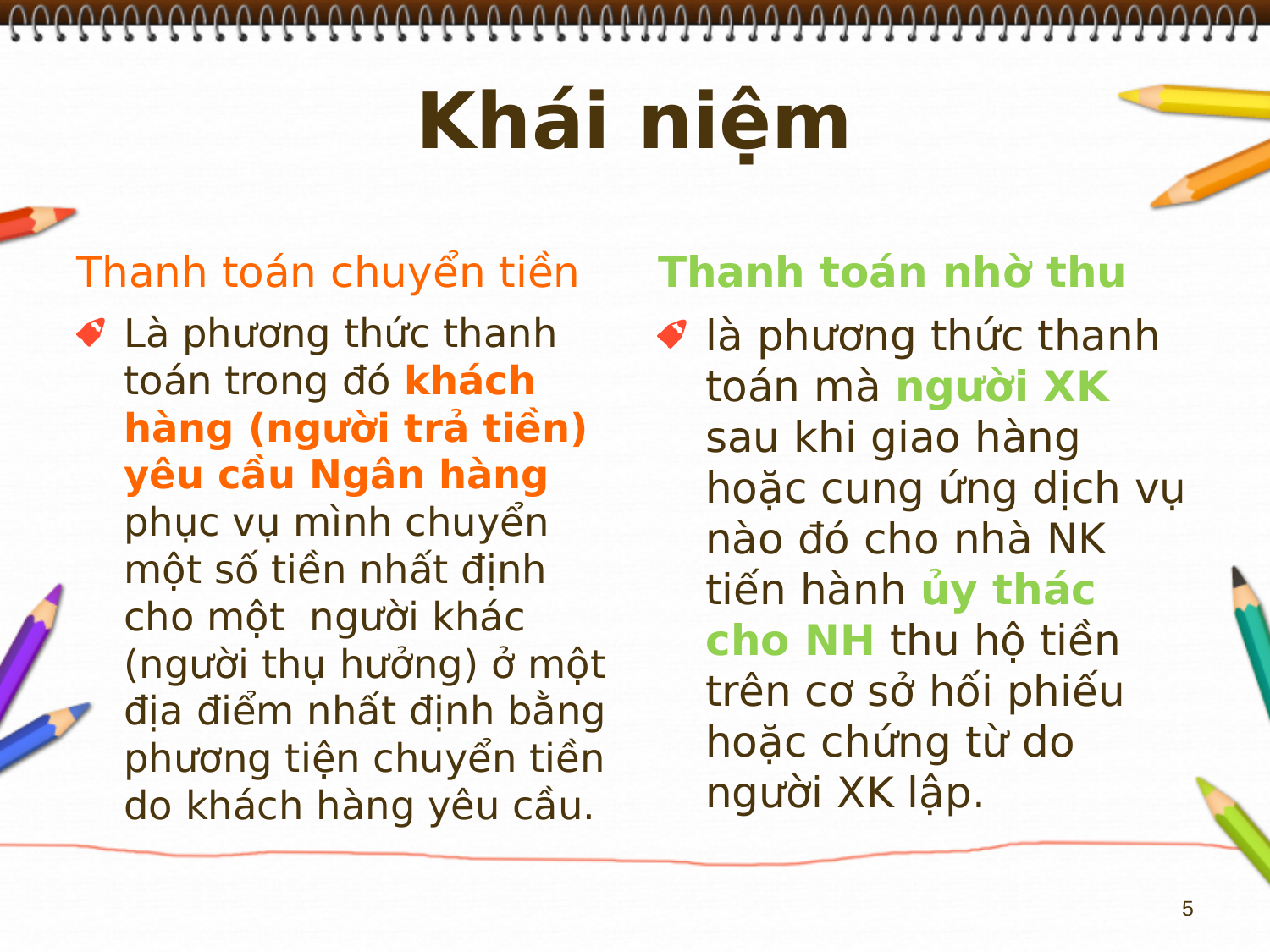

# Khái niệm
Thanh toán chuyển tiền
Thanh toán nhờ thu
Là phương thức thanh toán trong đó khách hàng (người trả tiền) yêu cầu Ngân hàng phục vụ mình chuyển một số tiền nhất định cho một  người khác (người thụ hưởng) ở một địa điểm nhất định bằng phương tiện chuyển tiền do khách hàng yêu cầu.

là phương thức thanh toán mà người XK sau khi giao hàng hoặc cung ứng dịch vụ nào đó cho nhà NK tiến hành ủy thác cho NH thu hộ tiền trên cơ sở hối phiếu hoặc chứng từ do người XK lập.
5